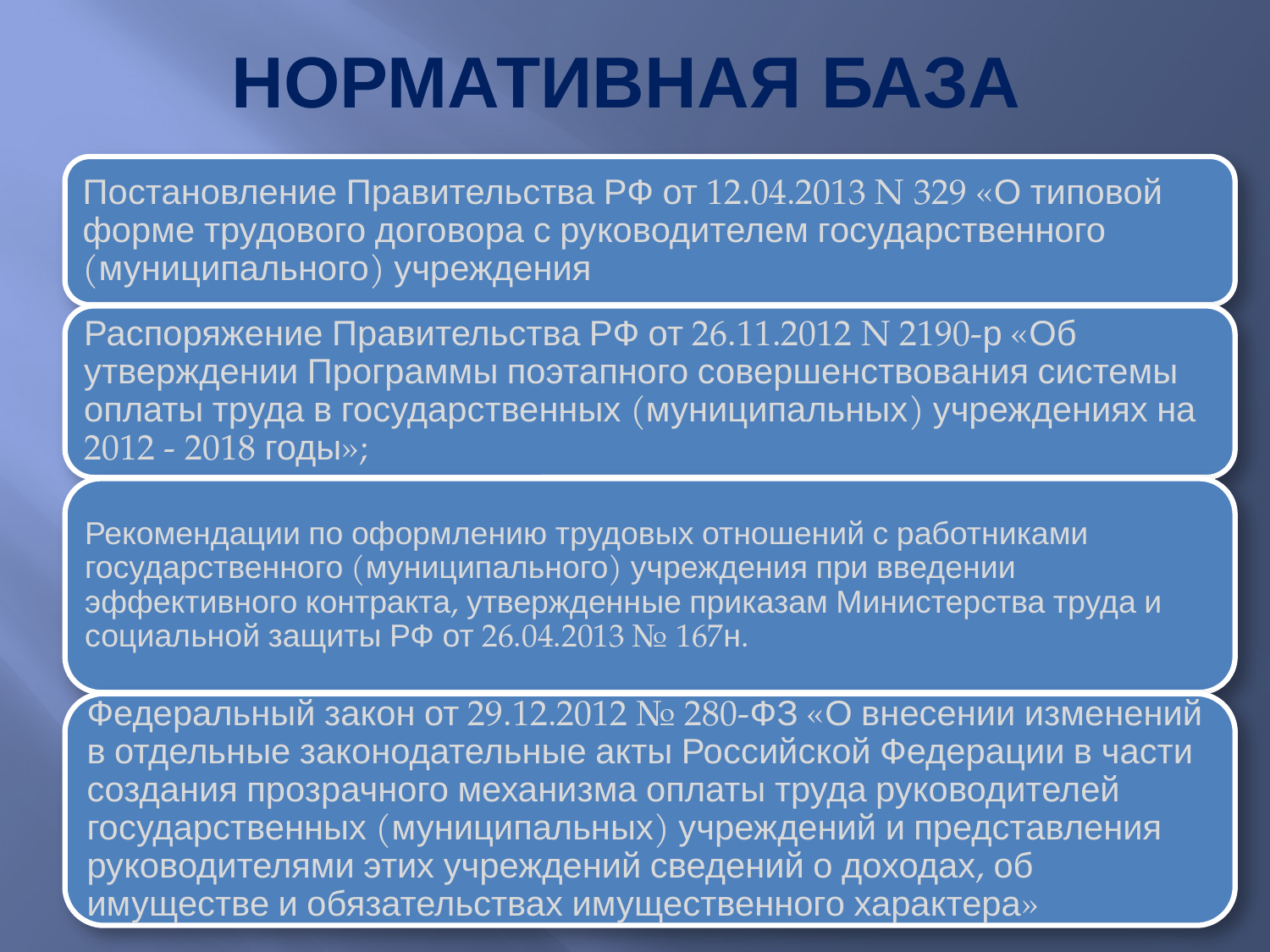

# НОРМАТИВНАЯ БАЗА
Постановление Правительства РФ от 12.04.2013 N 329 «О типовой форме трудового договора с руководителем государственного (муниципального) учреждения
Распоряжение Правительства РФ от 26.11.2012 N 2190-р «Об утверждении Программы поэтапного совершенствования системы оплаты труда в государственных (муниципальных) учреждениях на 2012 - 2018 годы»;
Рекомендации по оформлению трудовых отношений с работниками государственного (муниципального) учреждения при введении эффективного контракта, утвержденные приказам Министерства труда и социальной защиты РФ от 26.04.2013 № 167н.
Федеральный закон от 29.12.2012 № 280-ФЗ «О внесении изменений в отдельные законодательные акты Российской Федерации в части создания прозрачного механизма оплаты труда руководителей государственных (муниципальных) учреждений и представления руководителями этих учреждений сведений о доходах, об имуществе и обязательствах имущественного характера»